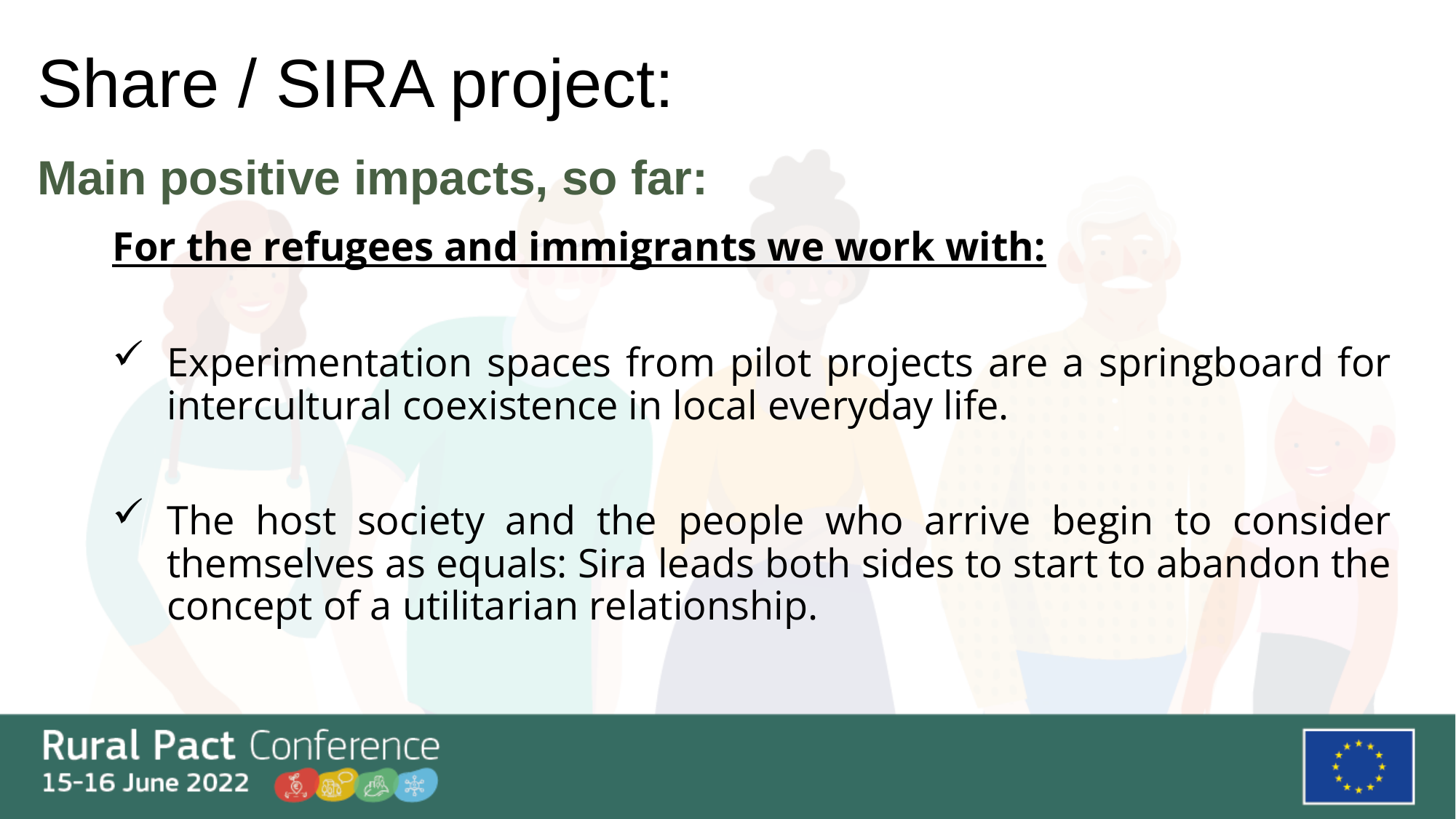

# Share / SIRA project:
Main positive impacts, so far:
For the refugees and immigrants we work with:

Experimentation spaces from pilot projects are a springboard for intercultural coexistence in local everyday life.

The host society and the people who arrive begin to consider themselves as equals: Sira leads both sides to start to abandon the concept of a utilitarian relationship.